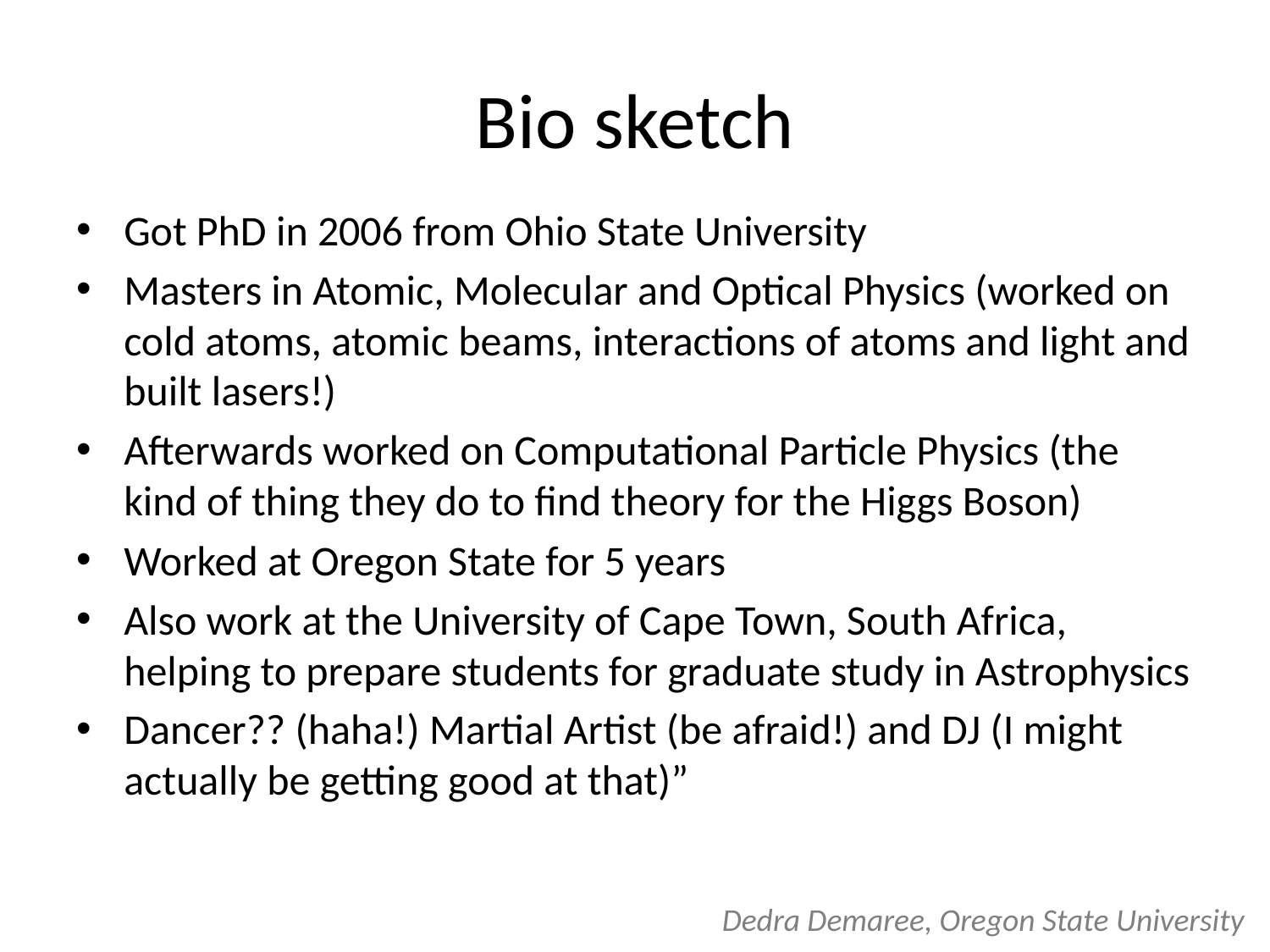

# Bio sketch
Got PhD in 2006 from Ohio State University
Masters in Atomic, Molecular and Optical Physics (worked on cold atoms, atomic beams, interactions of atoms and light and built lasers!)
Afterwards worked on Computational Particle Physics (the kind of thing they do to find theory for the Higgs Boson)
Worked at Oregon State for 5 years
Also work at the University of Cape Town, South Africa, helping to prepare students for graduate study in Astrophysics
Dancer?? (haha!) Martial Artist (be afraid!) and DJ (I might actually be getting good at that)”
Dedra Demaree, Oregon State University